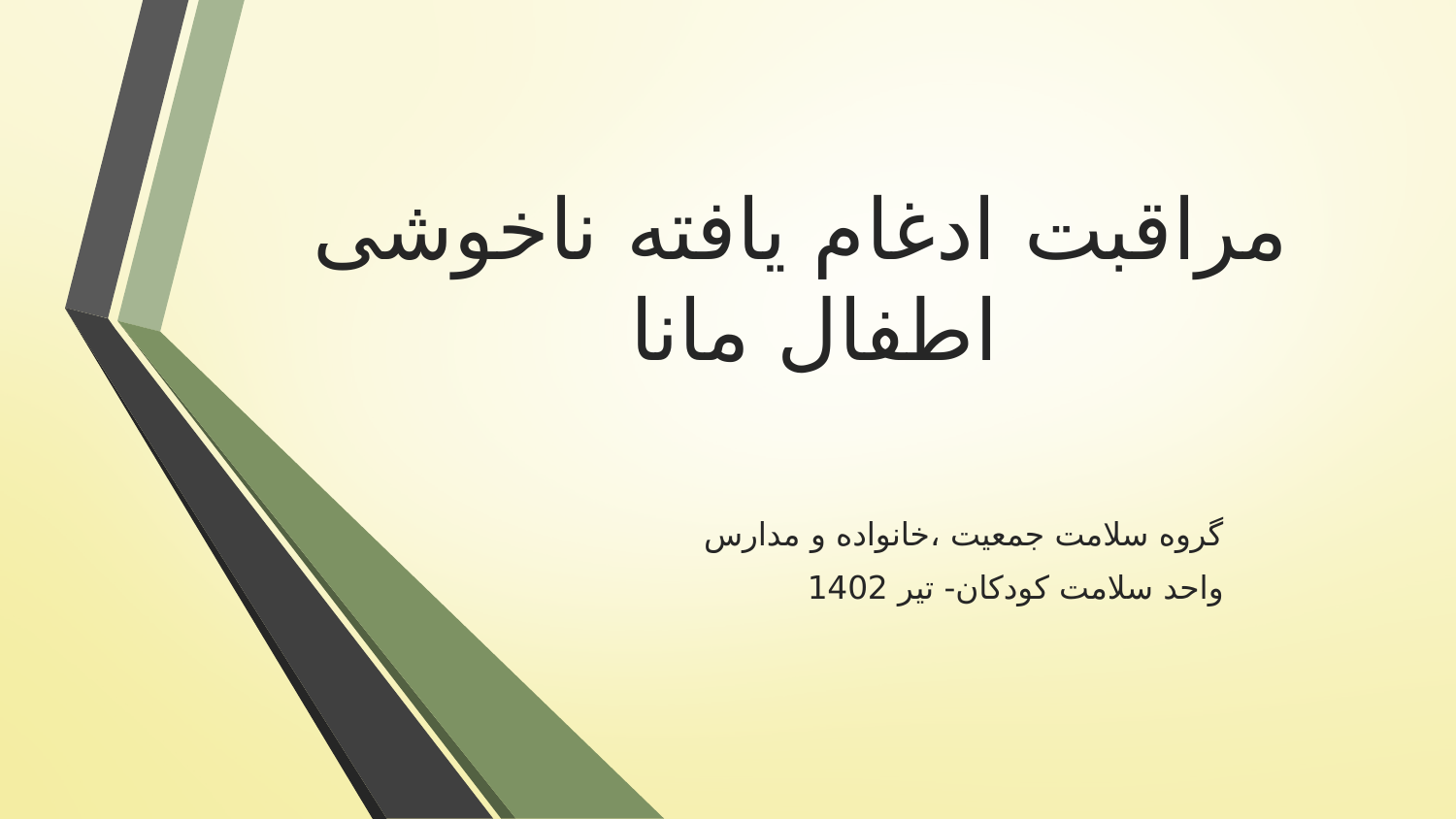

# مراقبت ادغام یافته ناخوشی اطفال مانا
گروه سلامت جمعیت ،خانواده و مدارس
واحد سلامت کودکان- تیر 1402